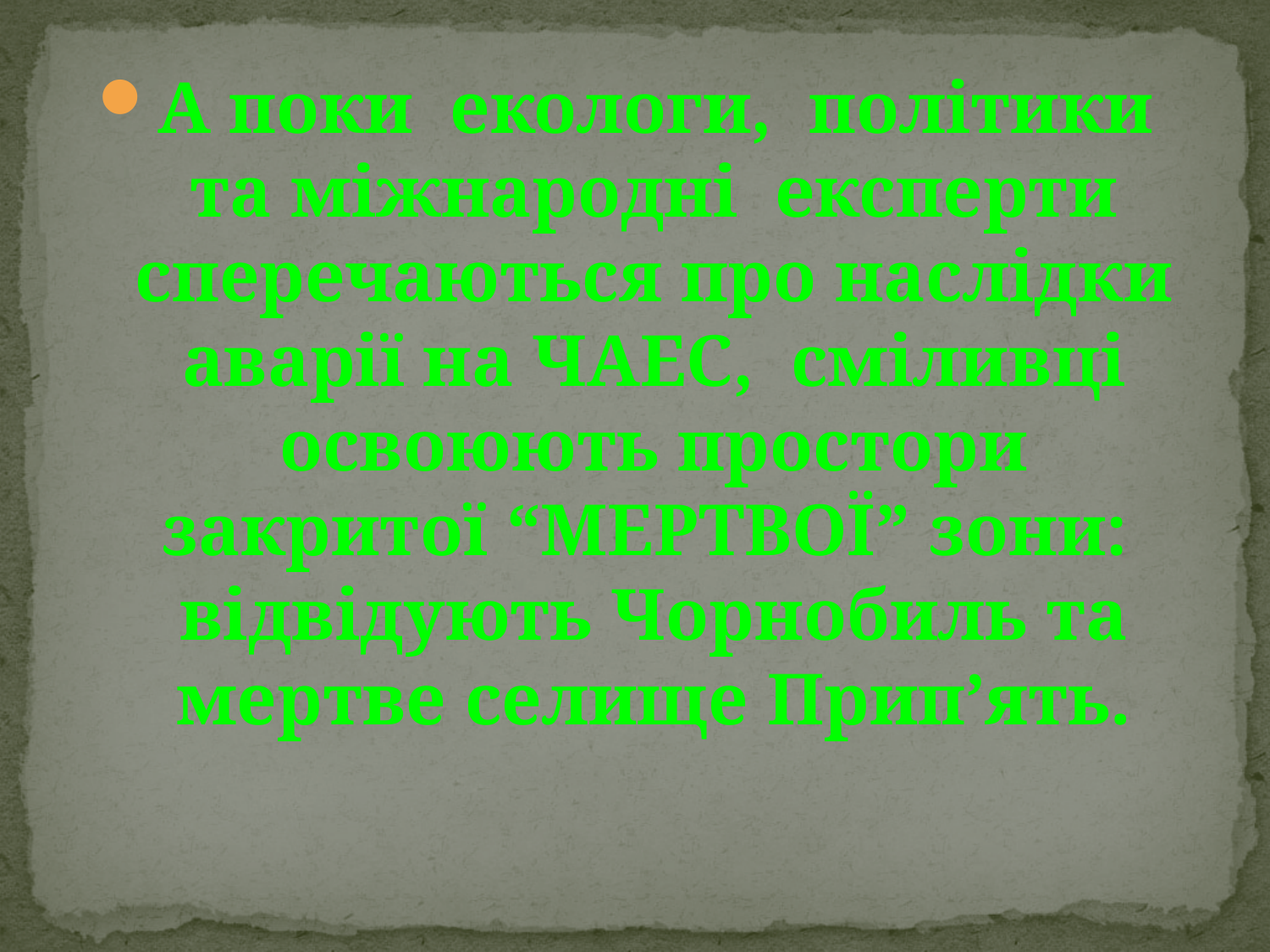

#
А поки  екологи,  політики  та міжнародні  експерти сперечаються про наслідки аварії на ЧАЕС,  сміливці освоюють простори закритої “МЕРТВОЇ” зони:  відвідують Чорнобиль та мертве селище Прип’ять.